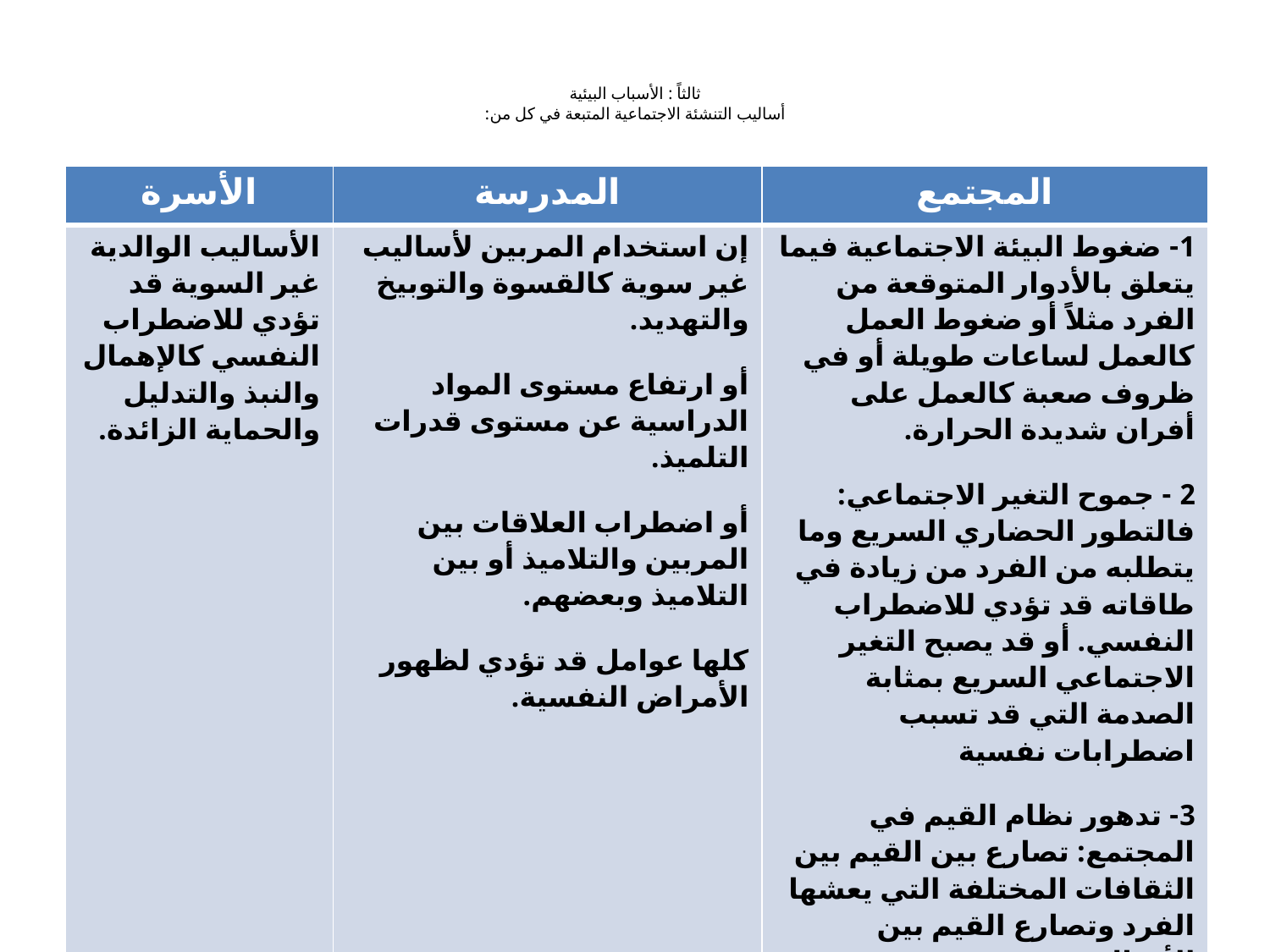

# ثالثاً : الأسباب البيئية أساليب التنشئة الاجتماعية المتبعة في كل من:
| الأسرة | المدرسة | المجتمع |
| --- | --- | --- |
| الأساليب الوالدية غير السوية قد تؤدي للاضطراب النفسي كالإهمال والنبذ والتدليل والحماية الزائدة. | إن استخدام المربين لأساليب غير سوية كالقسوة والتوبيخ والتهديد. أو ارتفاع مستوى المواد الدراسية عن مستوى قدرات التلميذ. أو اضطراب العلاقات بين المربين والتلاميذ أو بين التلاميذ وبعضهم. كلها عوامل قد تؤدي لظهور الأمراض النفسية. | 1- ضغوط البيئة الاجتماعية فيما يتعلق بالأدوار المتوقعة من الفرد مثلاً أو ضغوط العمل كالعمل لساعات طويلة أو في ظروف صعبة كالعمل على أفران شديدة الحرارة. 2 - جموح التغير الاجتماعي: فالتطور الحضاري السريع وما يتطلبه من الفرد من زيادة في طاقاته قد تؤدي للاضطراب النفسي. أو قد يصبح التغير الاجتماعي السريع بمثابة الصدمة التي قد تسبب اضطرابات نفسية 3- تدهور نظام القيم في المجتمع: تصارع بين القيم بين الثقافات المختلفة التي يعشها الفرد وتصارع القيم بين الأجيال. 4- الحروب والكوارث قد تؤدي للأمراض النفسية |